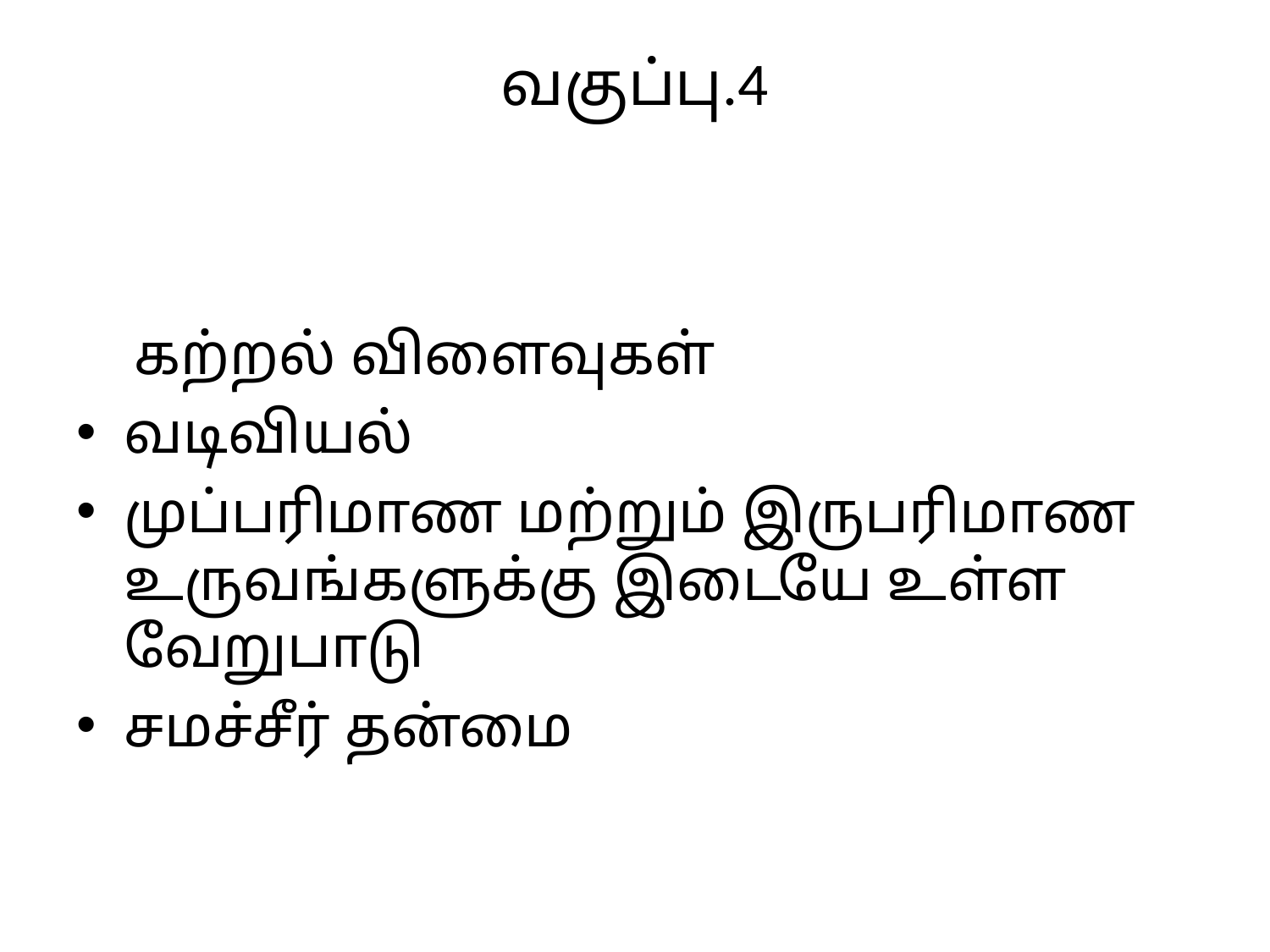

# வகுப்பு.4

    கற்றல் விளைவுகள்
வடிவியல்
முப்பரிமாண மற்றும் இருபரிமாண உருவங்களுக்கு இடையே உள்ள வேறுபாடு
சமச்சீர் தன்மை